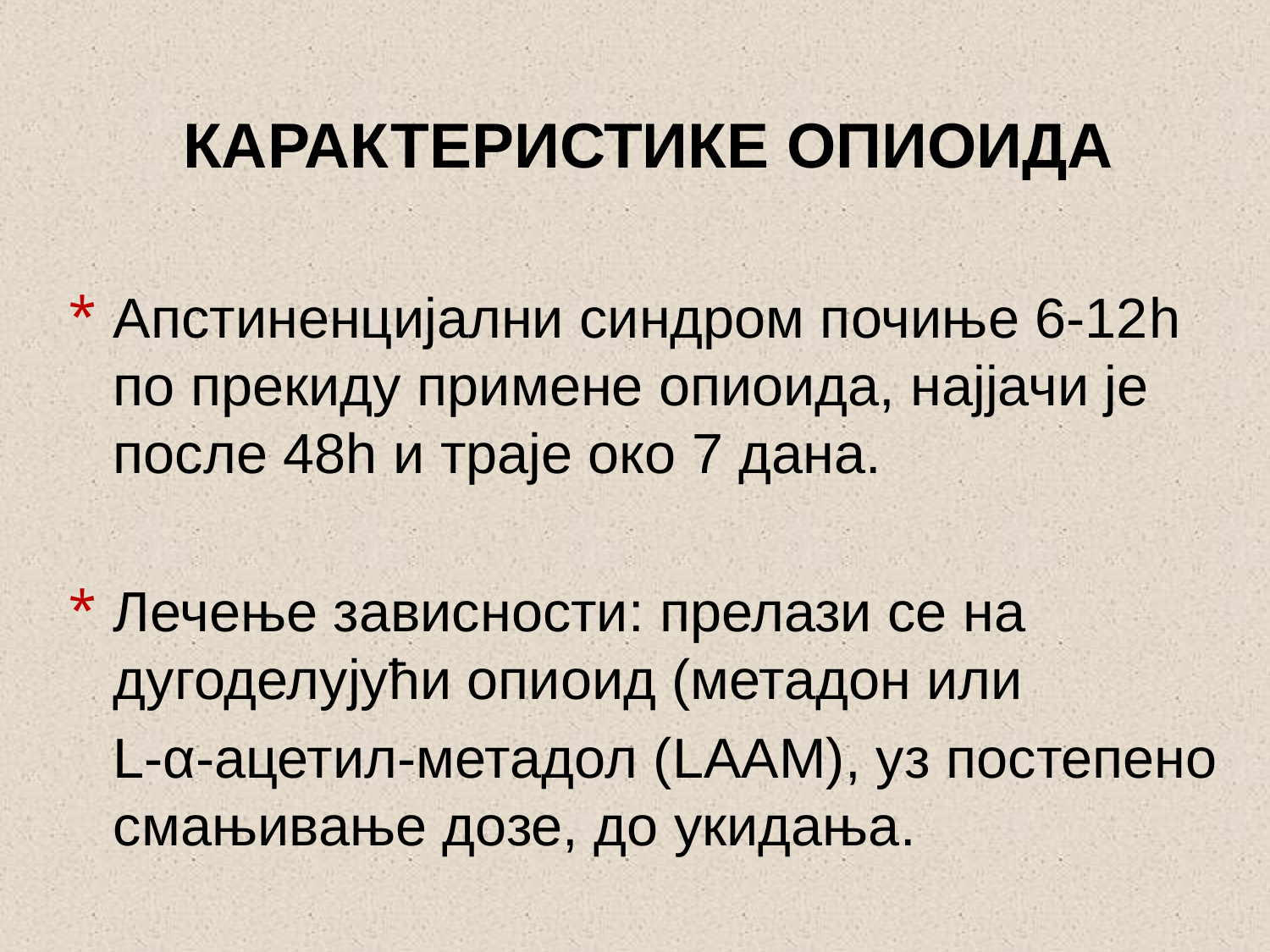

# КАРАКТЕРИСТИКЕ ОПИОИДА
Апстиненцијални синдром почиње 6-12h по прекиду примене опиоида, најјачи је после 48h и траје око 7 дана.

Лечење зависности: прелази се на дугоделујући опиоид (метадон или
	L-α-ацетил-метадол (LAAM), уз постепено смањивање дозе, до укидања.